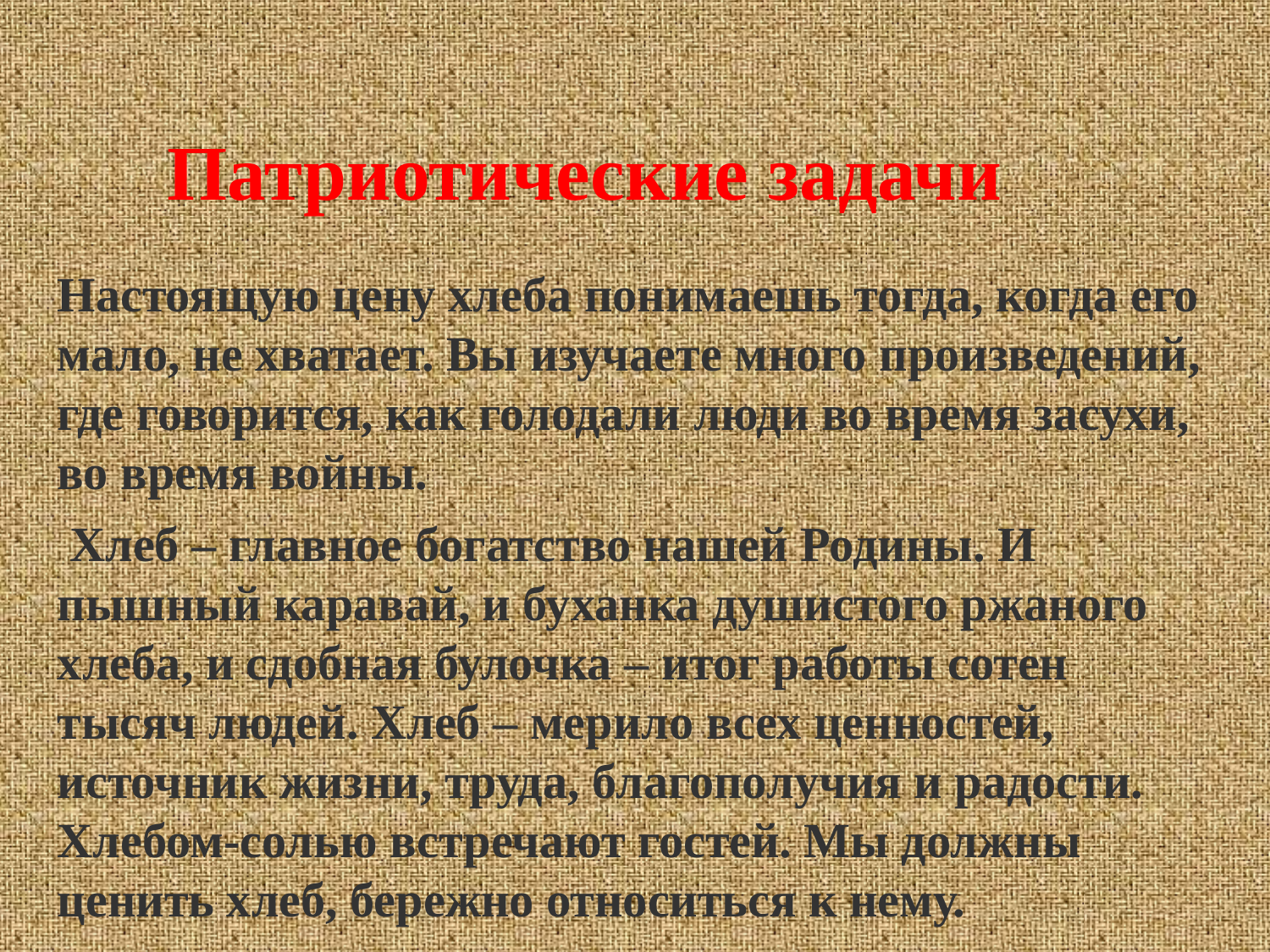

Патриотические задачи
Настоящую цену хлеба понимаешь тогда, когда его мало, не хватает. Вы изучаете много произведений, где говорится, как голодали люди во время засухи, во время войны.
 Хлеб – главное богатство нашей Родины. И пышный каравай, и буханка душистого ржаного хлеба, и сдобная булочка – итог работы сотен тысяч людей. Хлеб – мерило всех ценностей, источник жизни, труда, благополучия и радости. Хлебом-солью встречают гостей. Мы должны ценить хлеб, бережно относиться к нему.